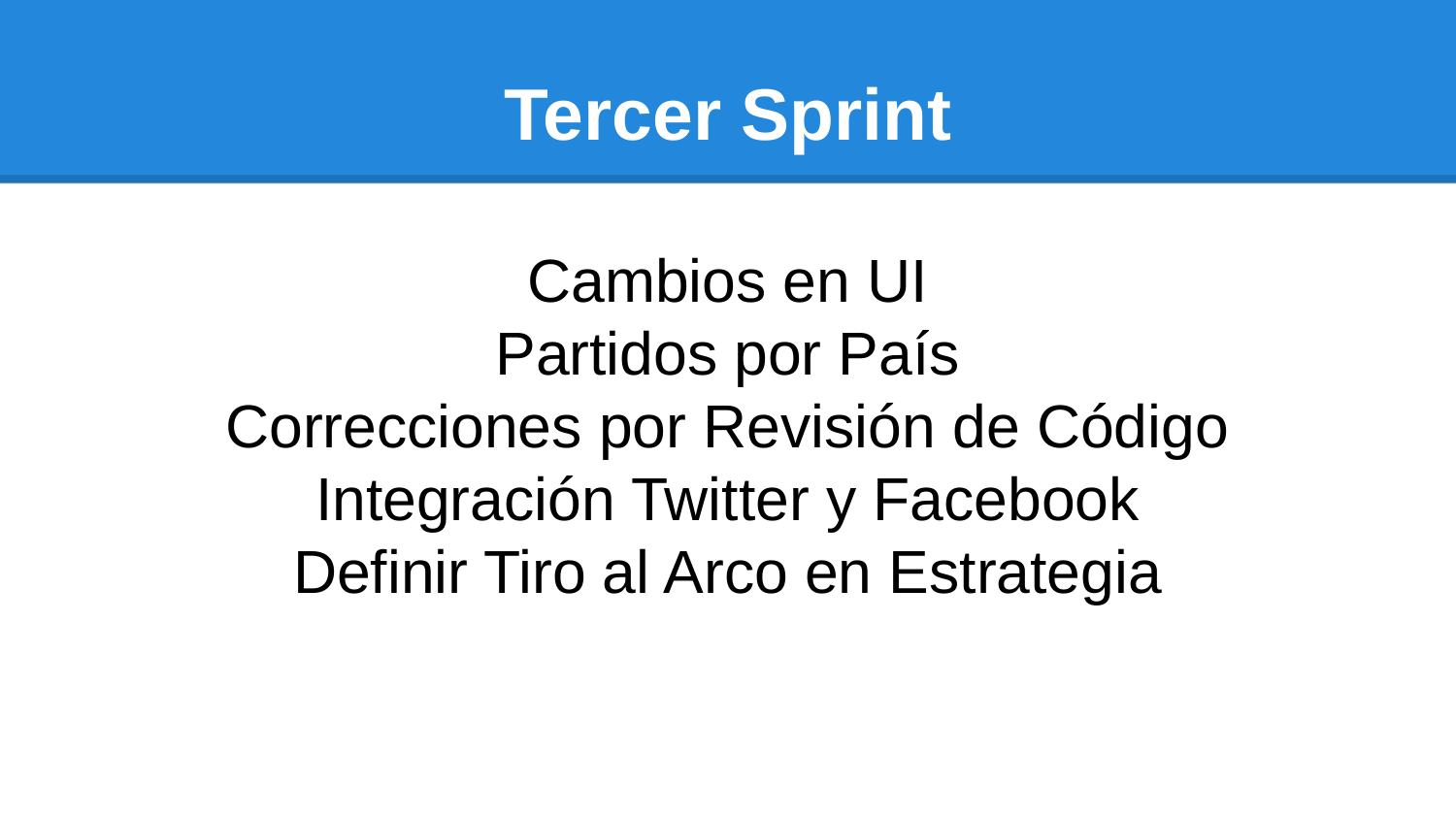

# Tercer Sprint
Cambios en UI
Partidos por País
Correcciones por Revisión de Código
Integración Twitter y Facebook
Definir Tiro al Arco en Estrategia